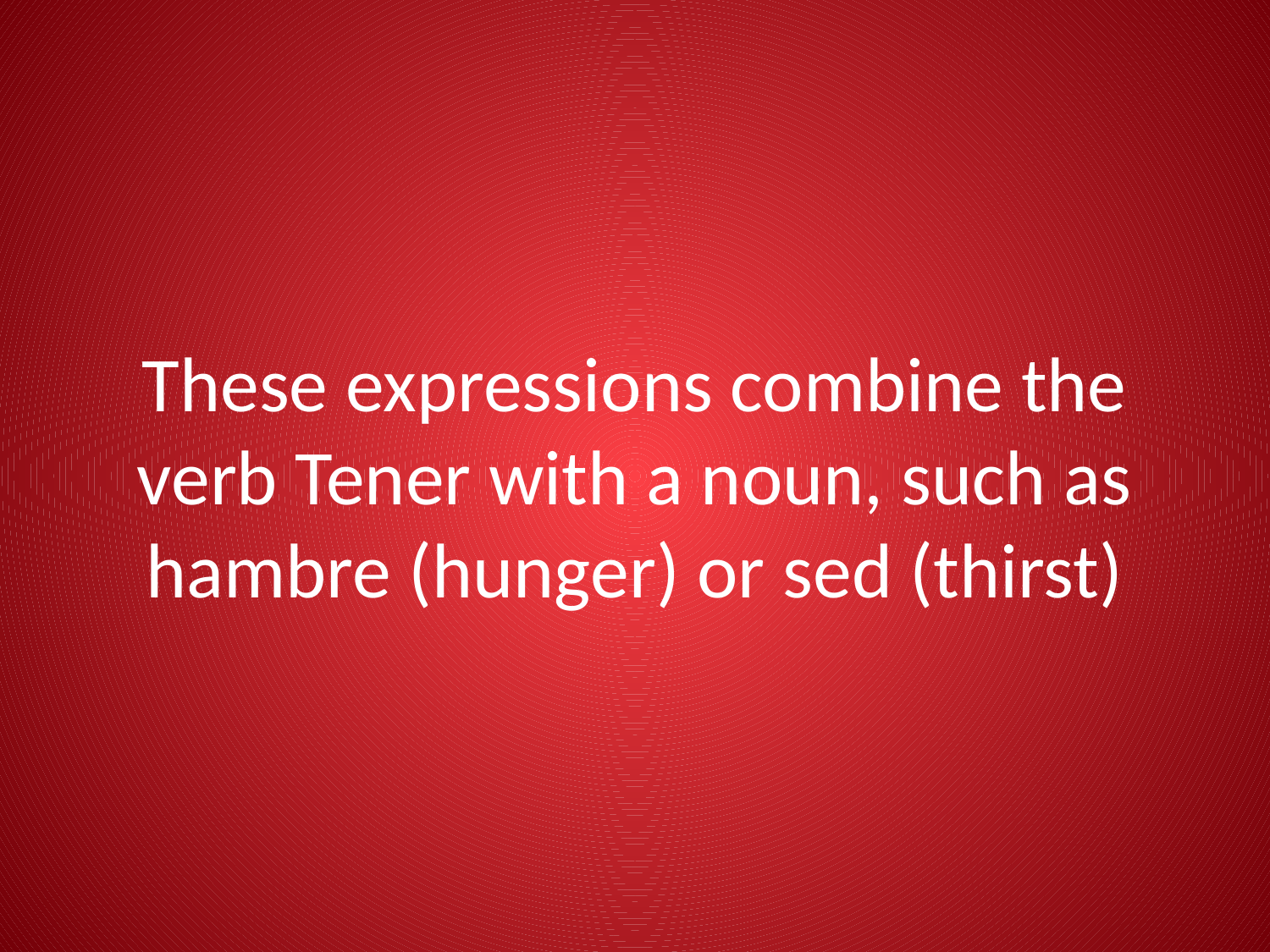

# These expressions combine the verb Tener with a noun, such as hambre (hunger) or sed (thirst)